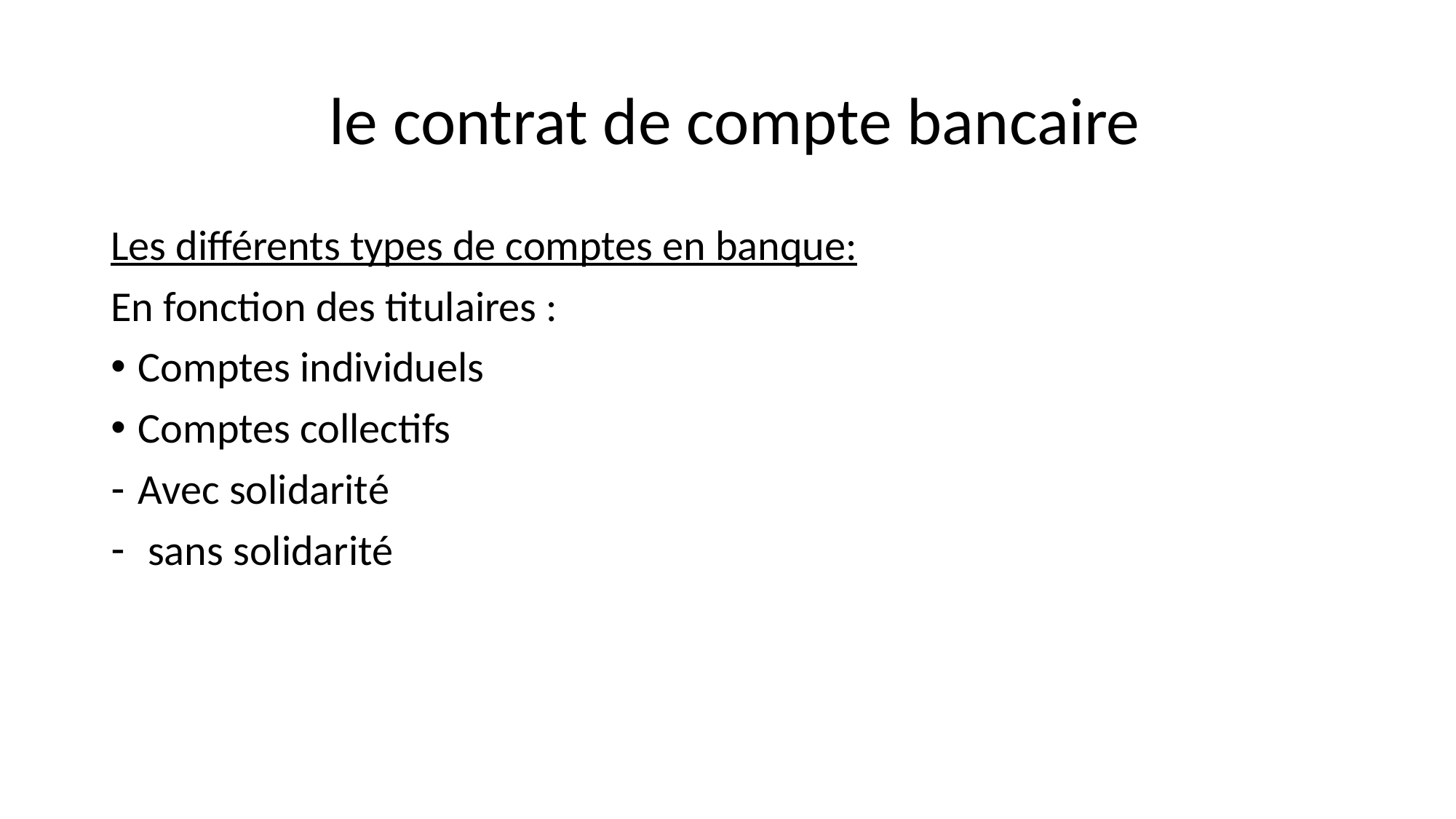

# le contrat de compte bancaire
Les différents types de comptes en banque:
En fonction des titulaires :
Comptes individuels
Comptes collectifs
Avec solidarité
 sans solidarité